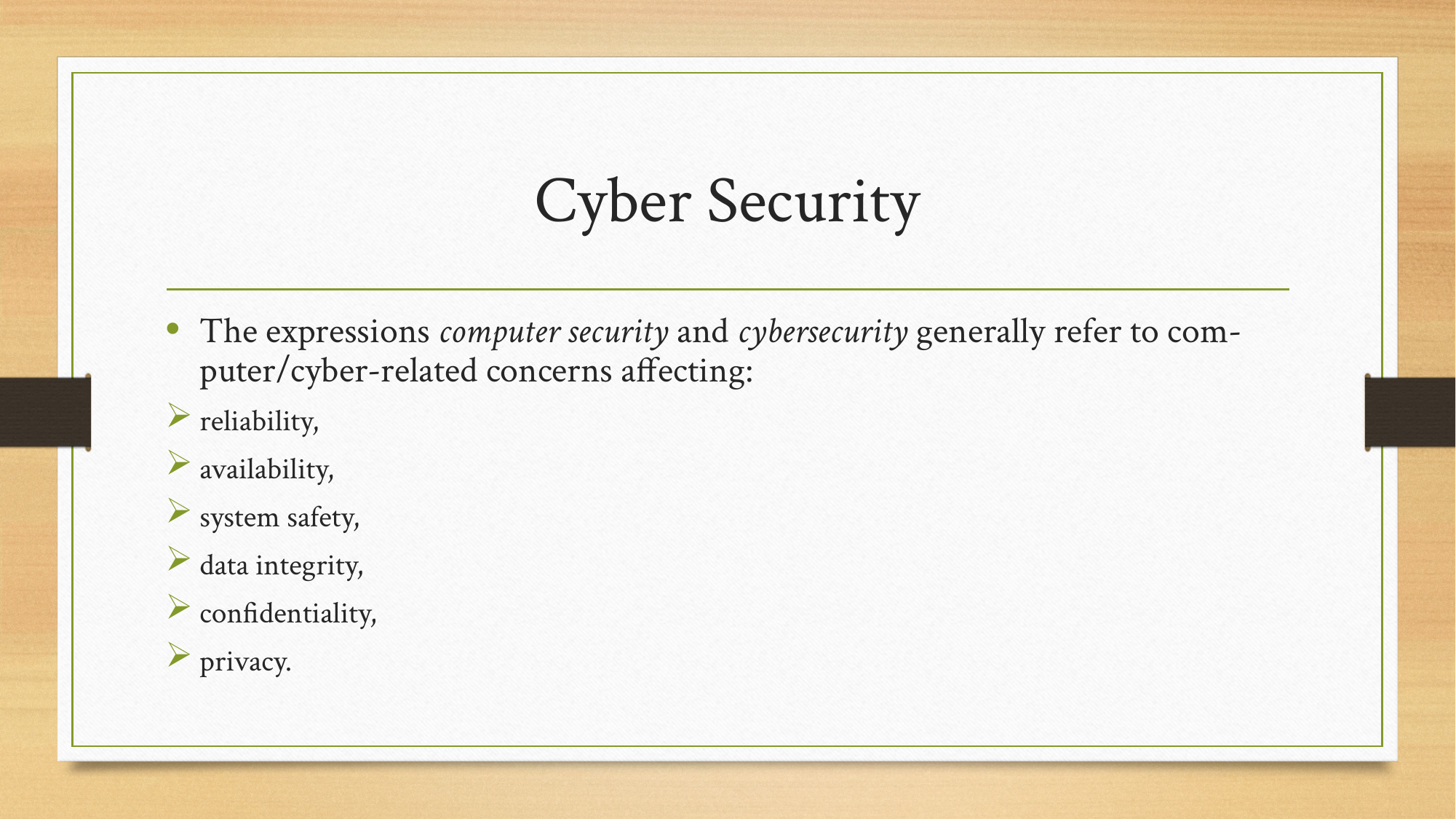

# Cyber Security
The expressions computer security and cybersecurity generally refer to com- puter/cyber-related concerns affecting:
reliability,
availability,
system safety,
data integrity,
confidentiality,
privacy.